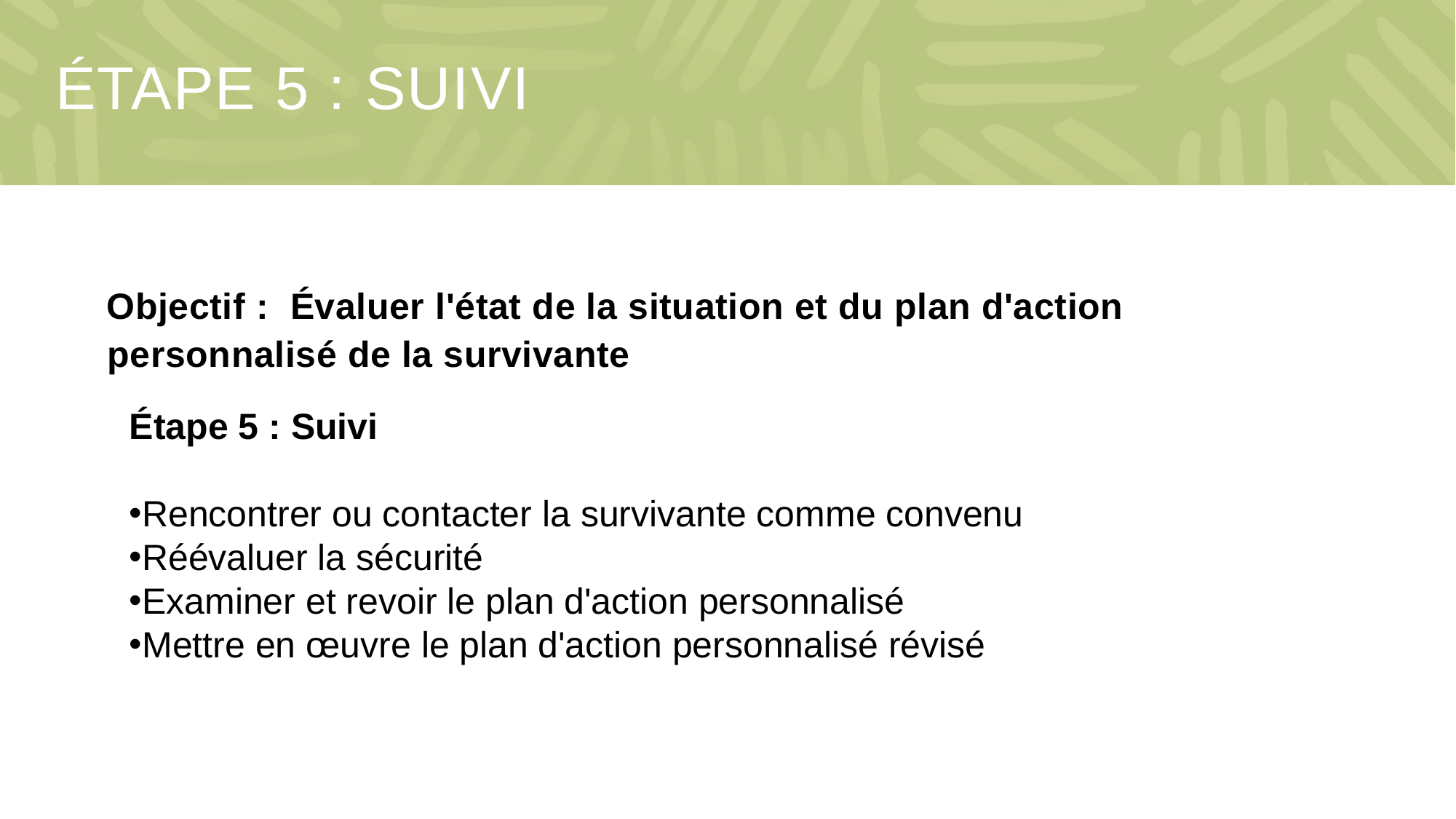

# Étape 5 : SUIVI
 Objectif :  Évaluer l'état de la situation et du plan d'action personnalisé de la survivante
Étape 5 : Suivi

Rencontrer ou contacter la survivante comme convenu
Réévaluer la sécurité
Examiner et revoir le plan d'action personnalisé
Mettre en œuvre le plan d'action personnalisé révisé